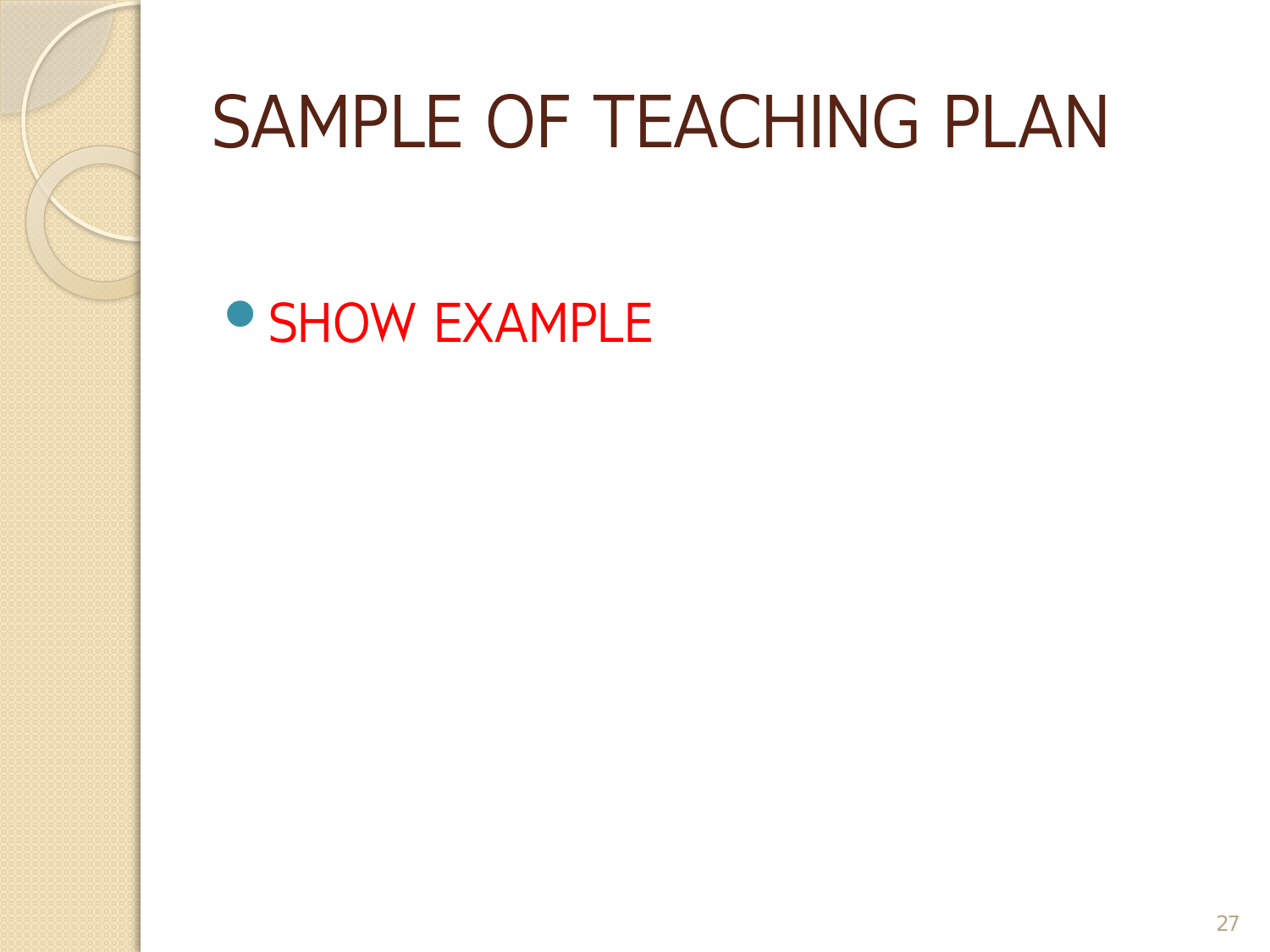

# SAMPLE OF TEACHING PLAN

SHOW EXAMPLE
27